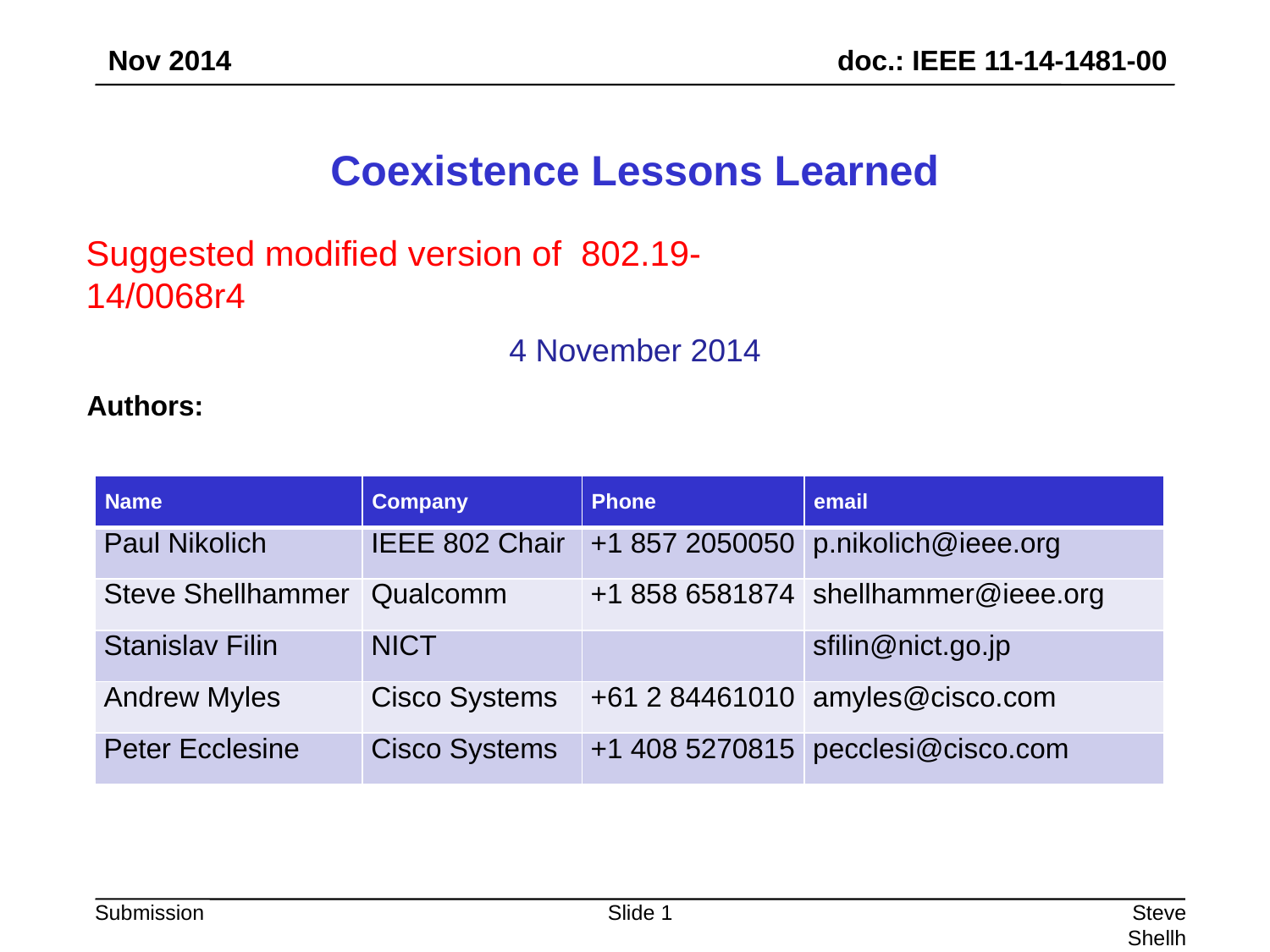

Nov 2014
# Coexistence Lessons Learned
Suggested modified version of  802.19-14/0068r4
4 November 2014
Authors:
| Name | Company | Phone | email |
| --- | --- | --- | --- |
| Paul Nikolich | IEEE 802 Chair | +1 857 2050050 | p.nikolich@ieee.org |
| Steve Shellhammer | Qualcomm | +1 858 6581874 | shellhammer@ieee.org |
| Stanislav Filin | NICT |  | sfilin@nict.go.jp |
| Andrew Myles | Cisco Systems | +61 2 84461010 | amyles@cisco.com |
| Peter Ecclesine | Cisco Systems | +1 408 5270815 | pecclesi@cisco.com |
Slide 1
Steve Shellhammer, Qualcomm